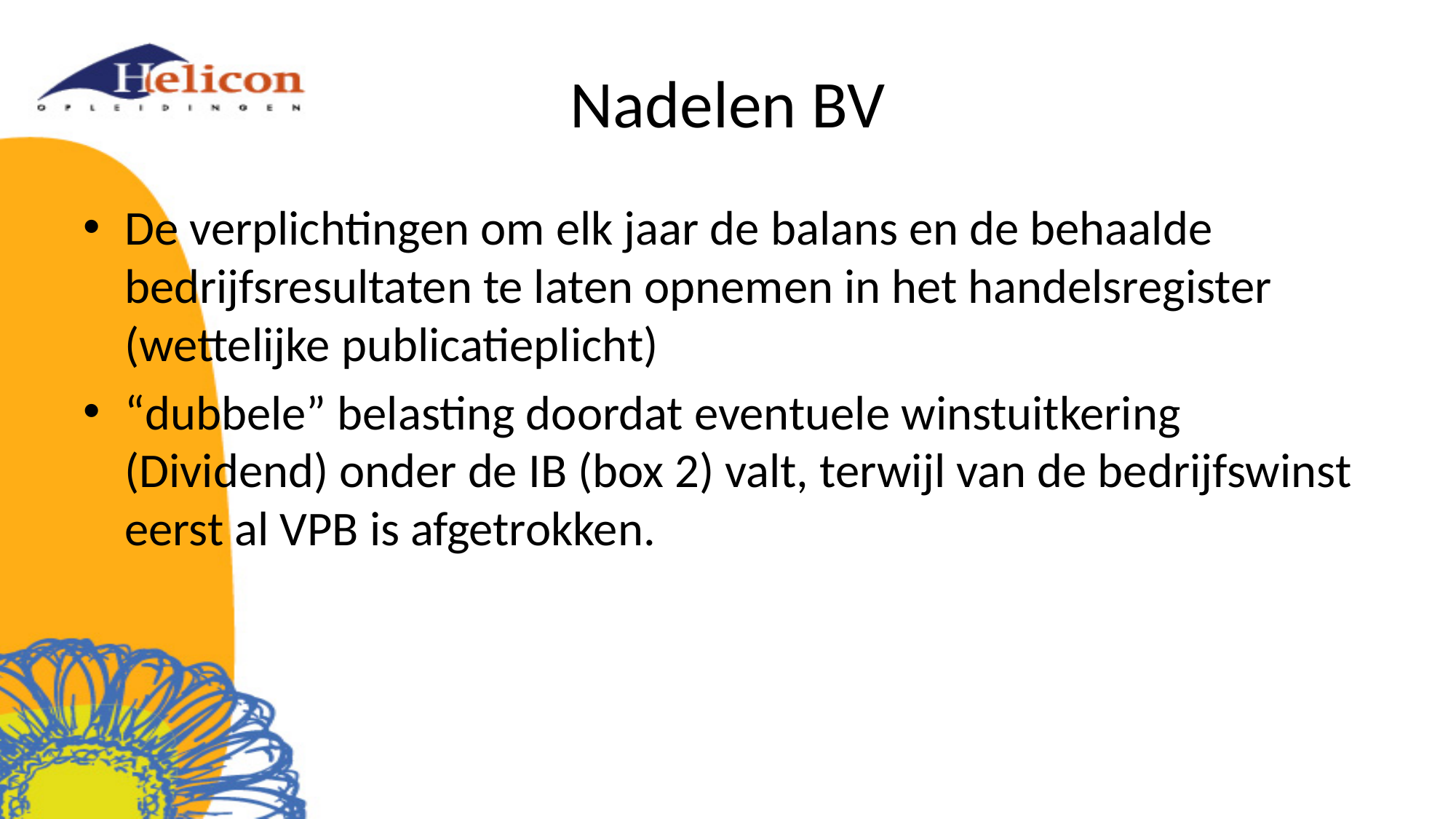

# Nadelen BV
De verplichtingen om elk jaar de balans en de behaalde bedrijfsresultaten te laten opnemen in het handelsregister
(wettelijke publicatieplicht)
“dubbele” belasting doordat eventuele winstuitkering (Dividend) onder de IB (box 2) valt, terwijl van de bedrijfswinst eerst al VPB is afgetrokken.